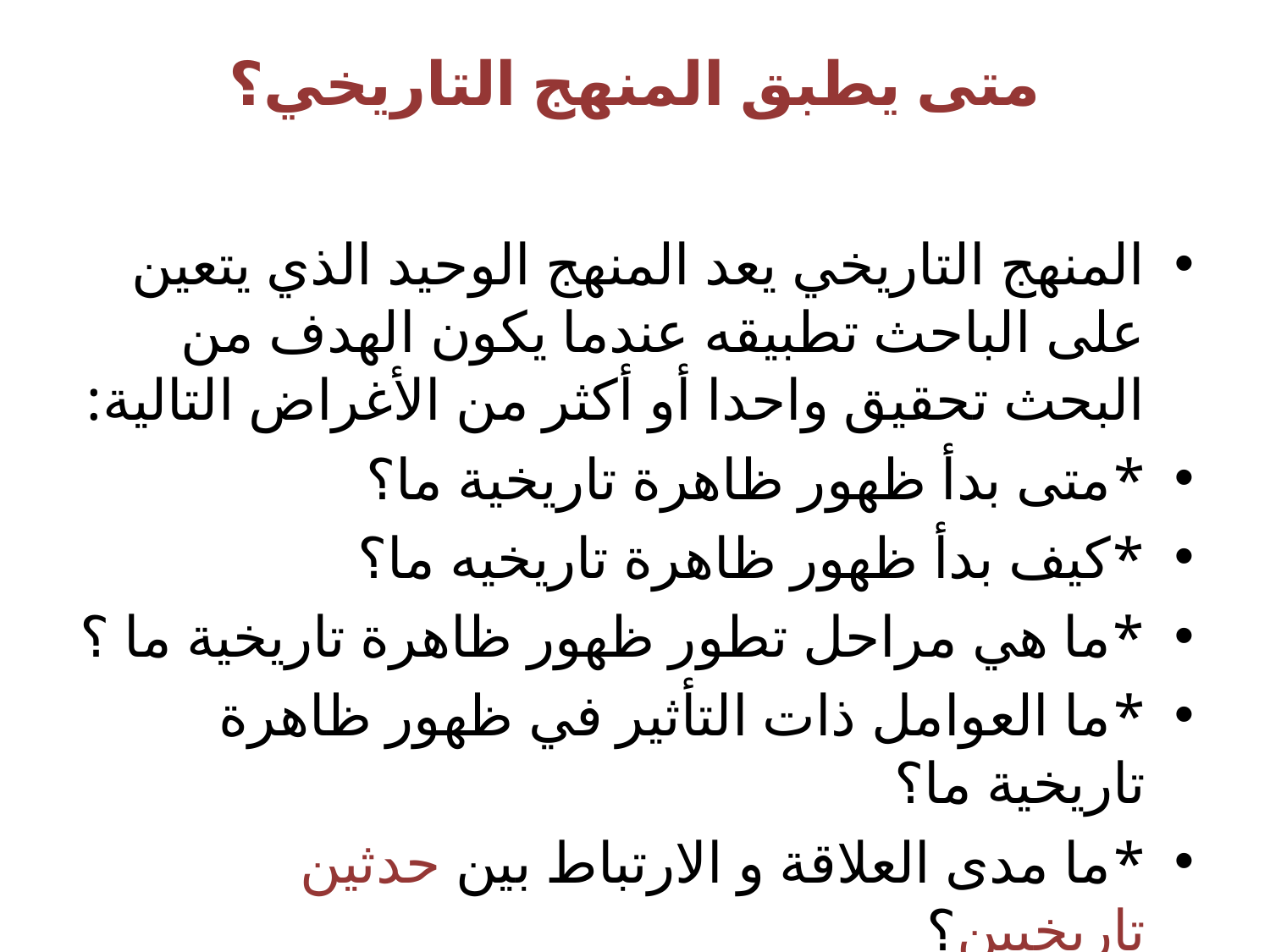

# متى يطبق المنهج التاريخي؟
المنهج التاريخي يعد المنهج الوحيد الذي يتعين على الباحث تطبيقه عندما يكون الهدف من البحث تحقيق واحدا أو أكثر من الأغراض التالية:
*متى بدأ ظهور ظاهرة تاريخية ما؟
*كيف بدأ ظهور ظاهرة تاريخيه ما؟
*ما هي مراحل تطور ظهور ظاهرة تاريخية ما ؟
*ما العوامل ذات التأثير في ظهور ظاهرة تاريخية ما؟
*ما مدى العلاقة و الارتباط بين حدثين تاريخيين؟